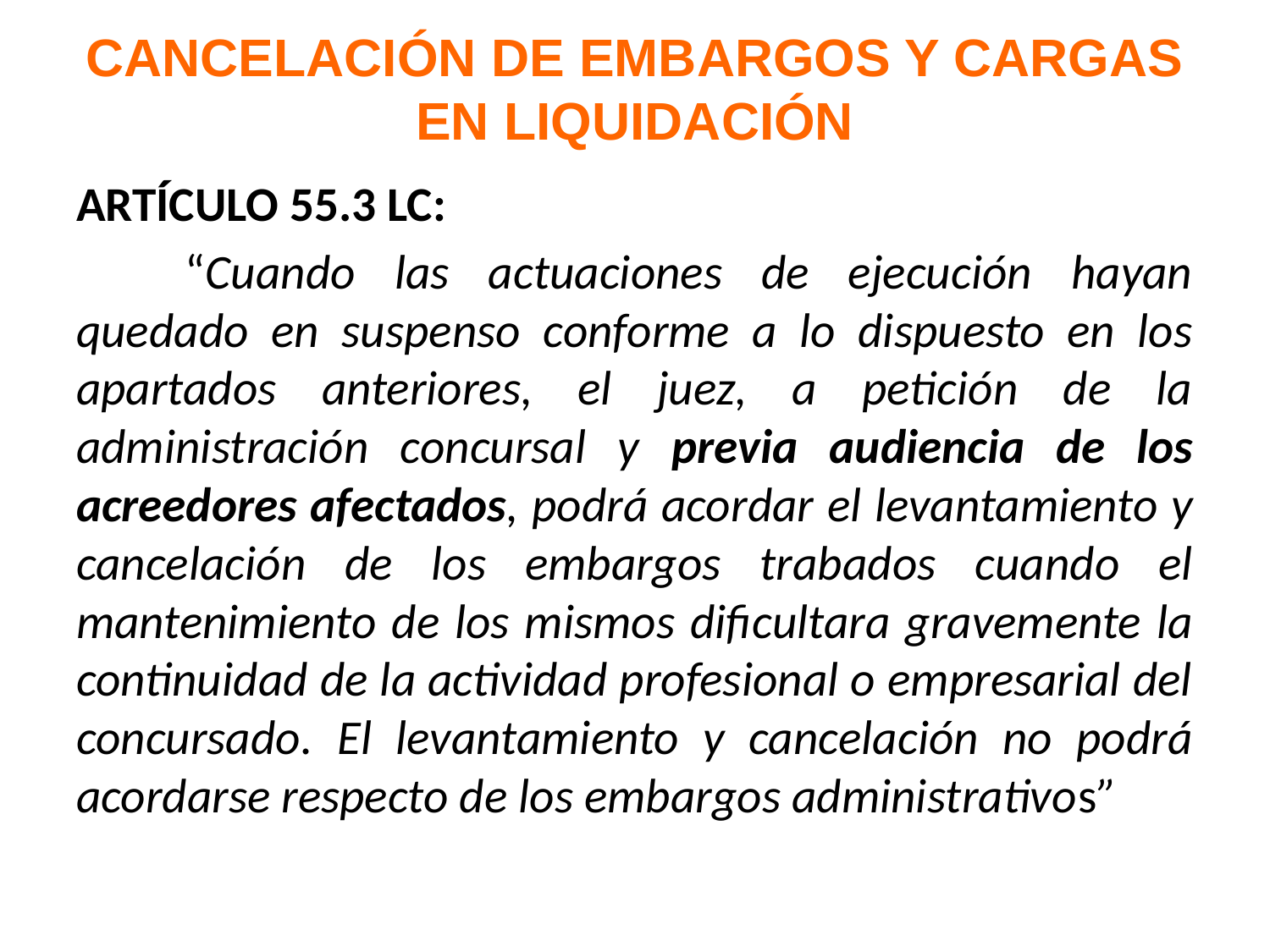

# CANCELACIÓN DE EMBARGOS Y CARGAS EN LIQUIDACIÓN
ARTÍCULO 55.3 LC:
	“Cuando las actuaciones de ejecución hayan quedado en suspenso conforme a lo dispuesto en los apartados anteriores, el juez, a petición de la administración concursal y previa audiencia de los acreedores afectados, podrá acordar el levantamiento y cancelación de los embargos trabados cuando el mantenimiento de los mismos dificultara gravemente la continuidad de la actividad profesional o empresarial del concursado. El levantamiento y cancelación no podrá acordarse respecto de los embargos administrativos”